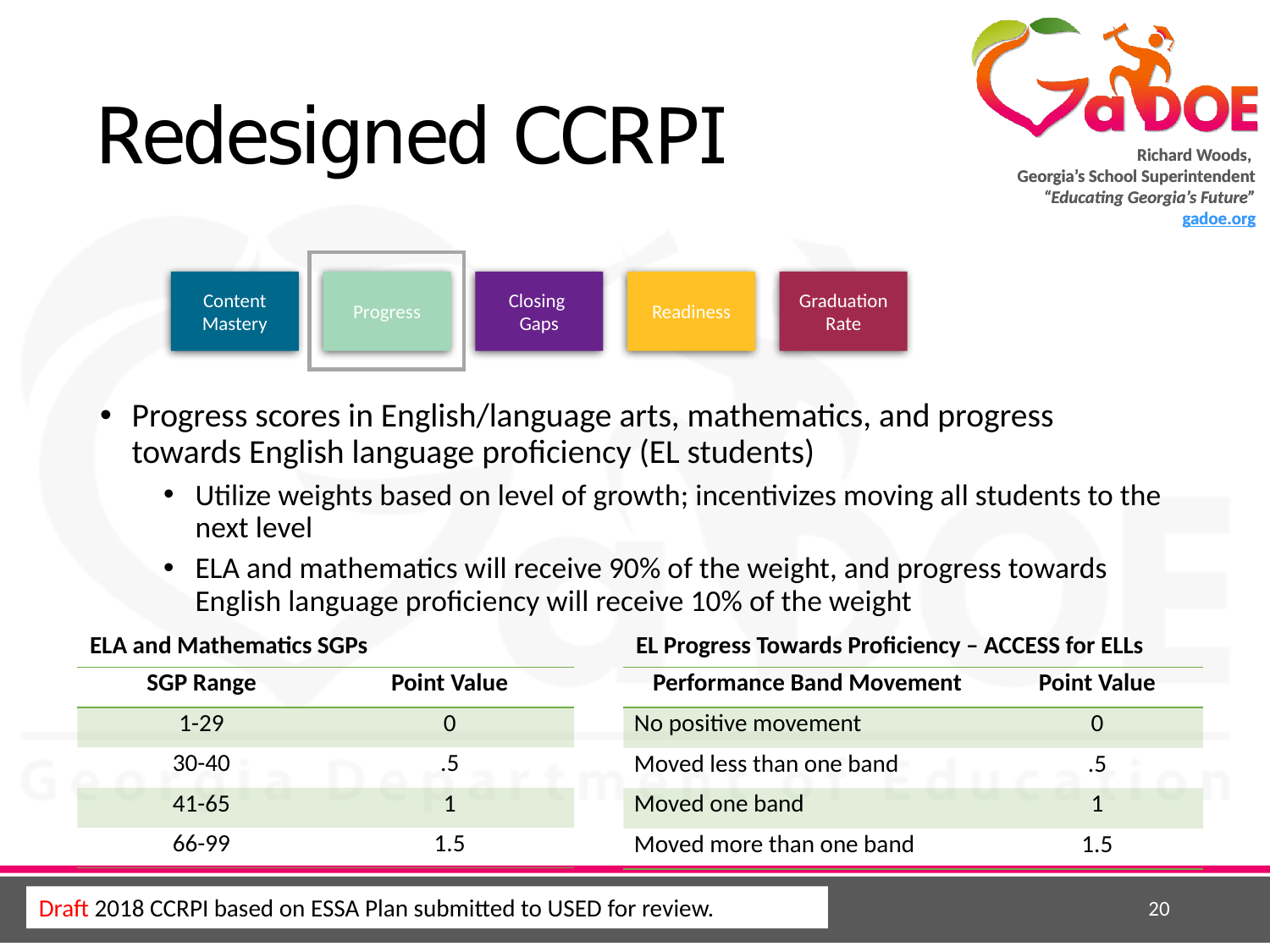

# Redesigned CCRPI

Progress
Closing
Gaps
Readiness
Graduation Rate
Content Mastery
Progress scores in English/language arts, mathematics, and progress towards English language proficiency (EL students)
Utilize weights based on level of growth; incentivizes moving all students to the next level
ELA and mathematics will receive 90% of the weight, and progress towards English language proficiency will receive 10% of the weight
ELA and Mathematics SGPs
EL Progress Towards Proficiency – ACCESS for ELLs
| SGP Range | Point Value |
| --- | --- |
| 1-29 | 0 |
| 30-40 | .5 |
| 41-65 | 1 |
| 66-99 | 1.5 |
| Performance Band Movement | Point Value |
| --- | --- |
| No positive movement | 0 |
| Moved less than one band | .5 |
| Moved one band | 1 |
| Moved more than one band | 1.5 |
20
Draft 2018 CCRPI based on ESSA Plan submitted to USED for review.